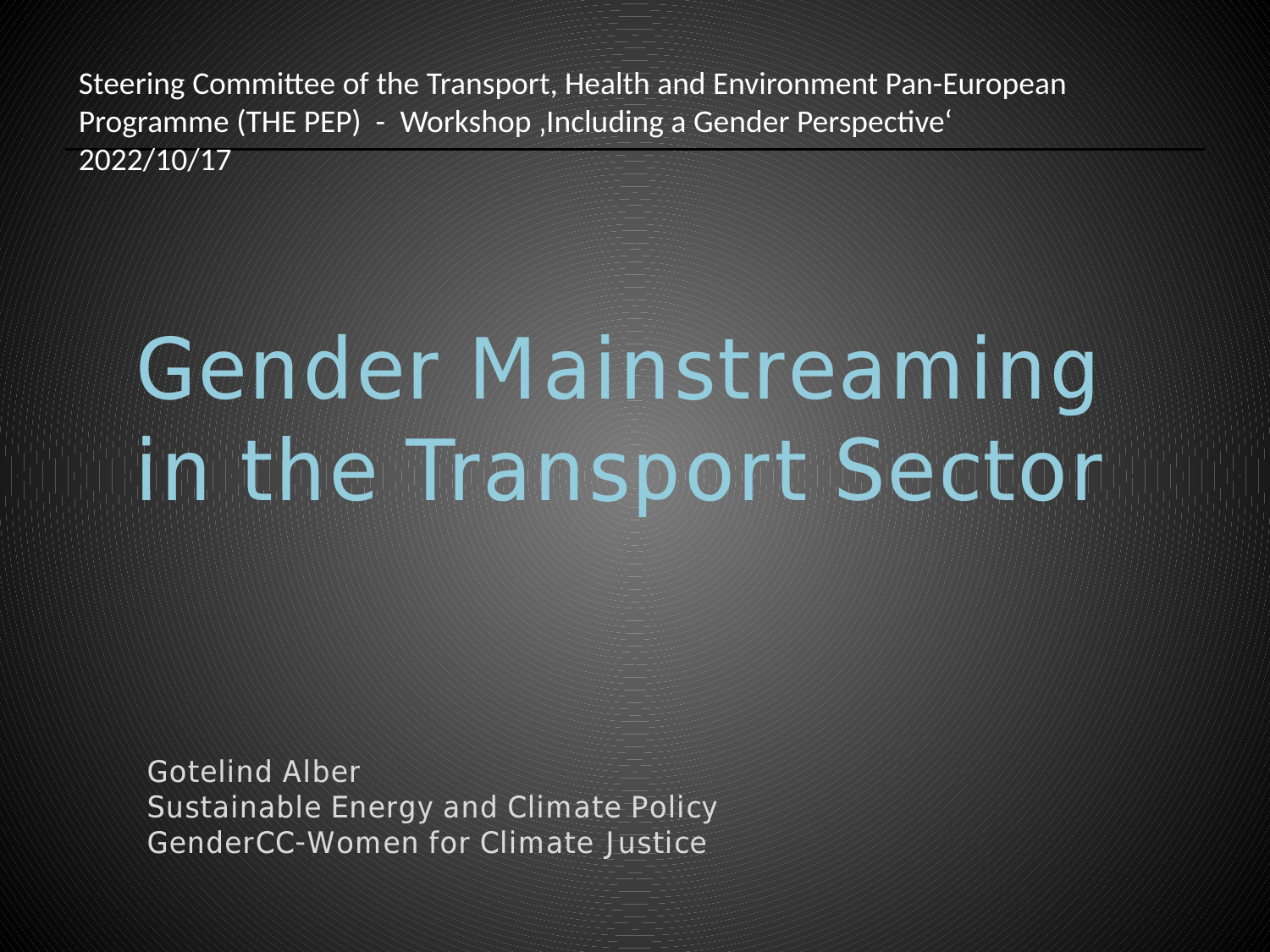

Steering Committee of the Transport, Health and Environment Pan-European Programme (THE PEP)  -  Workshop ‚Including a Gender Perspective‘	2022/10/17
# Gender Mainstreaming in the Transport Sector
Gotelind Alber
Sustainable Energy and Climate Policy
GenderCC-Women for Climate Justice